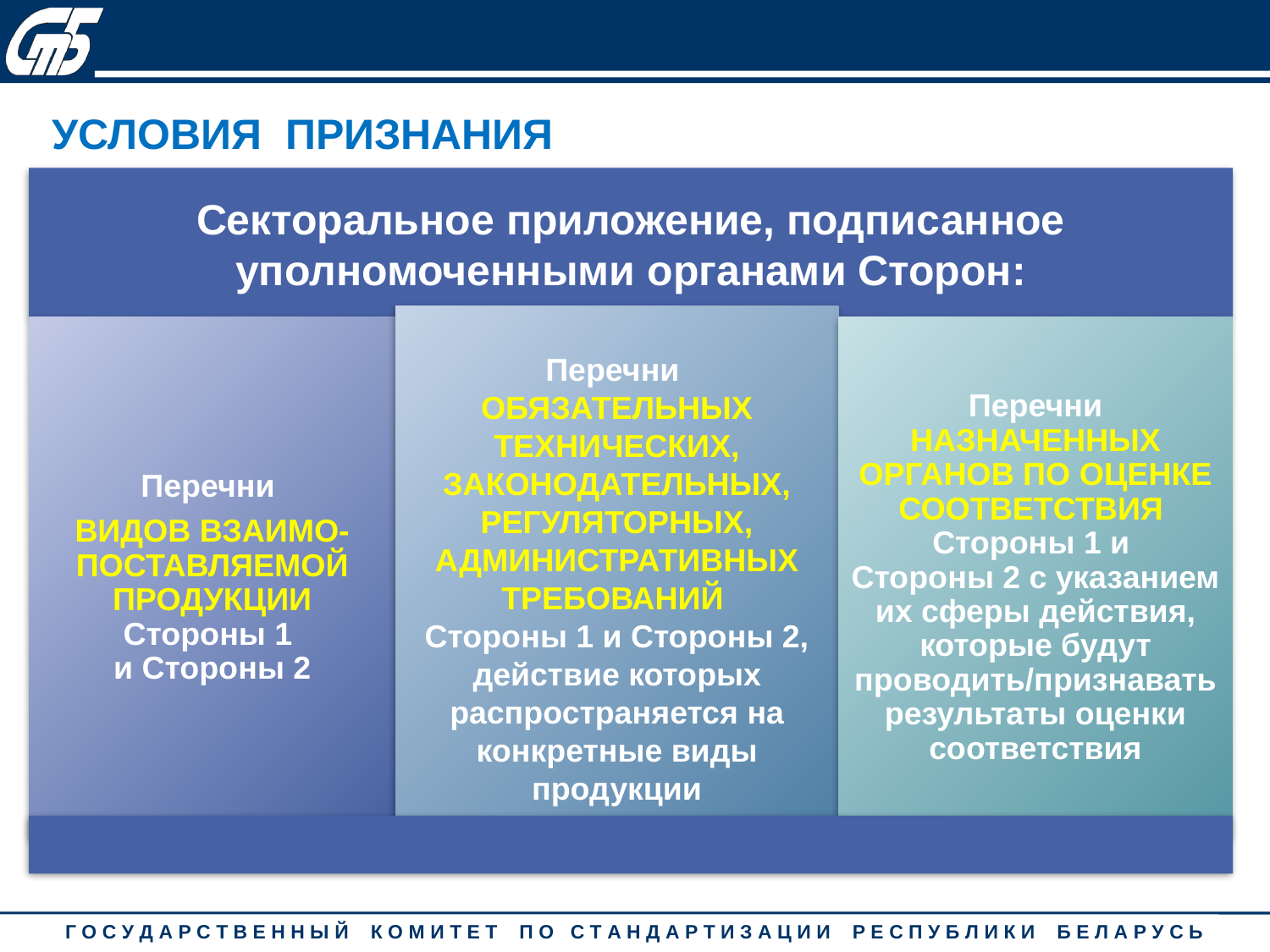

УСЛОВИЯ  ПРИЗНАНИЯ
Секторальное приложение, подписанное уполномоченными органами Сторон:
Перечни
ВИДОВ ВЗАИМО-ПОСТАВЛЯЕМОЙ ПРОДУКЦИИ Стороны 1
и Стороны 2
Перечни
ОБЯЗАТЕЛЬНЫХ ТЕХНИЧЕСКИХ, ЗАКОНОДАТЕЛЬНЫХ, РЕГУЛЯТОРНЫХ, АДМИНИСТРАТИВНЫХ ТРЕБОВАНИЙ
Стороны 1 и Стороны 2, действие которых распространяется на конкретные виды продукции
Перечни НАЗНАЧЕННЫХ ОРГАНОВ ПО ОЦЕНКЕ СООТВЕТСТВИЯ
Стороны 1 и
Стороны 2 с указанием их сферы действия, которые будут проводить/признавать результаты оценки соответствия